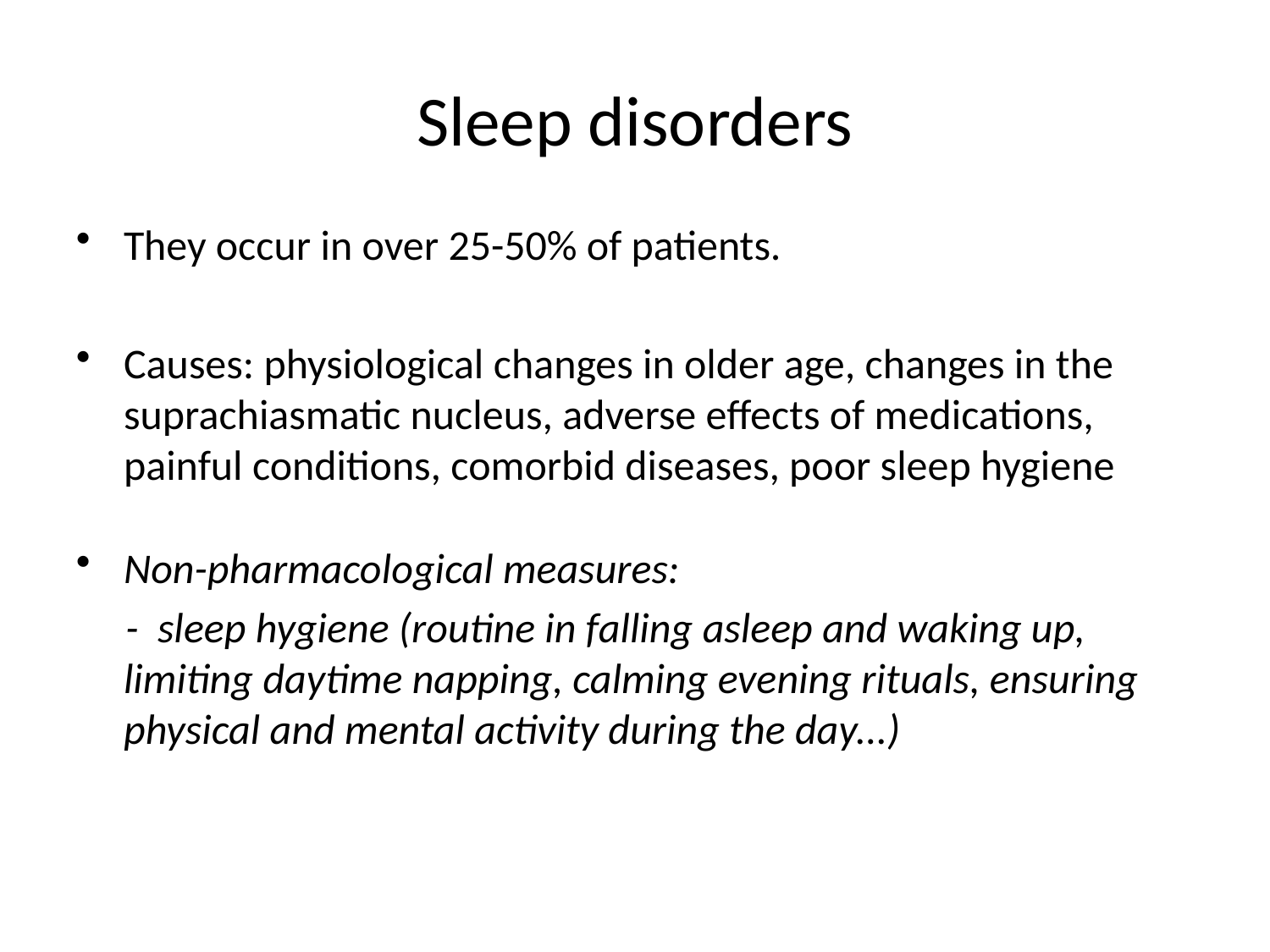

Sleep disorders
They occur in over 25-50% of patients.

Causes: physiological changes in older age, changes in the suprachiasmatic nucleus, adverse effects of medications, painful conditions, comorbid diseases, poor sleep hygiene

Non-pharmacological measures:
-  sleep hygiene (routine in falling asleep and waking up, limiting daytime napping, calming evening rituals, ensuring physical and mental activity during the day...)